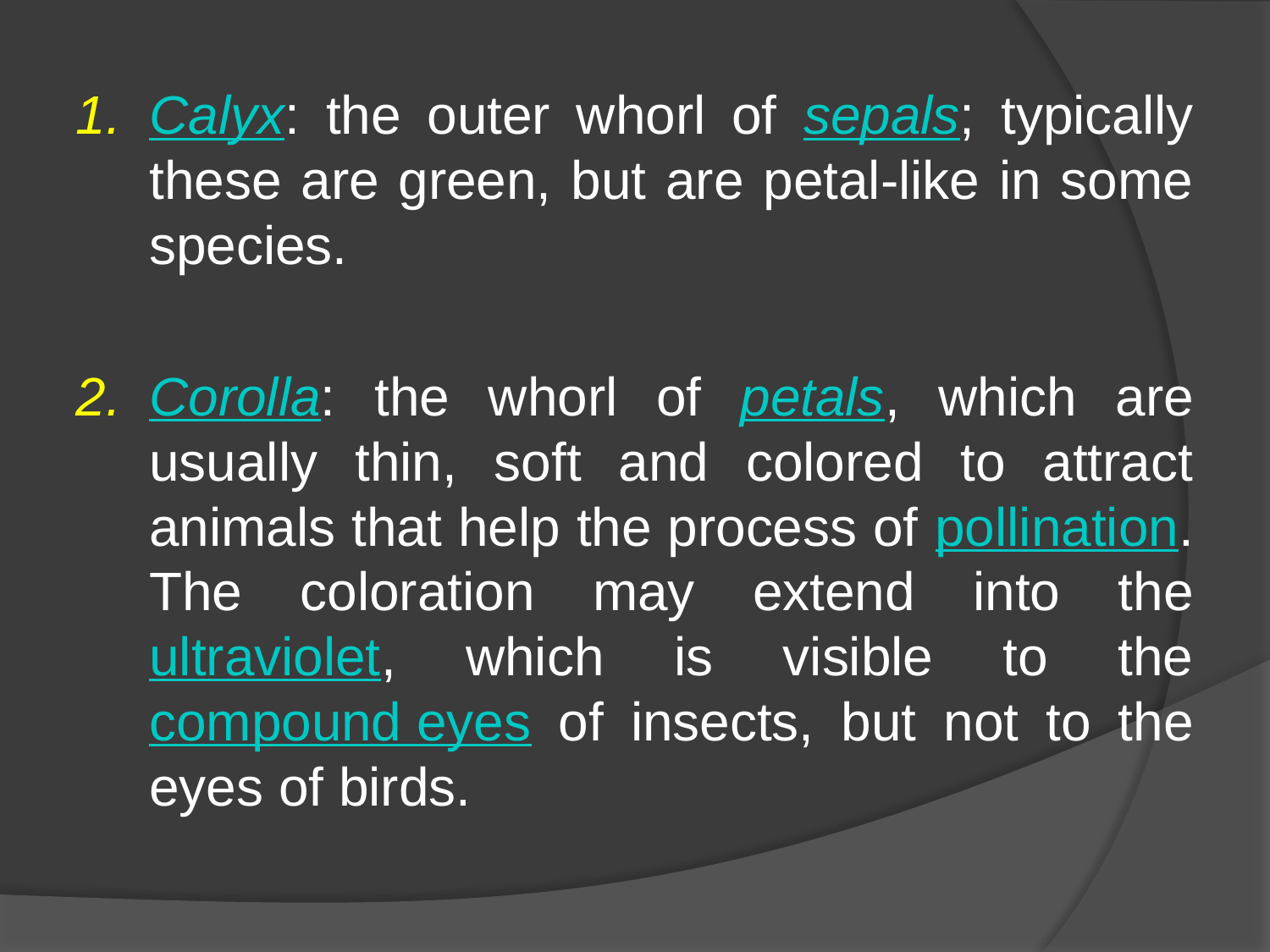

Calyx: the outer whorl of sepals; typically these are green, but are petal-like in some species.

Corolla: the whorl of petals, which are usually thin, soft and colored to attract animals that help the process of pollination. The coloration may extend into the ultraviolet, which is visible to the compound eyes of insects, but not to the eyes of birds.